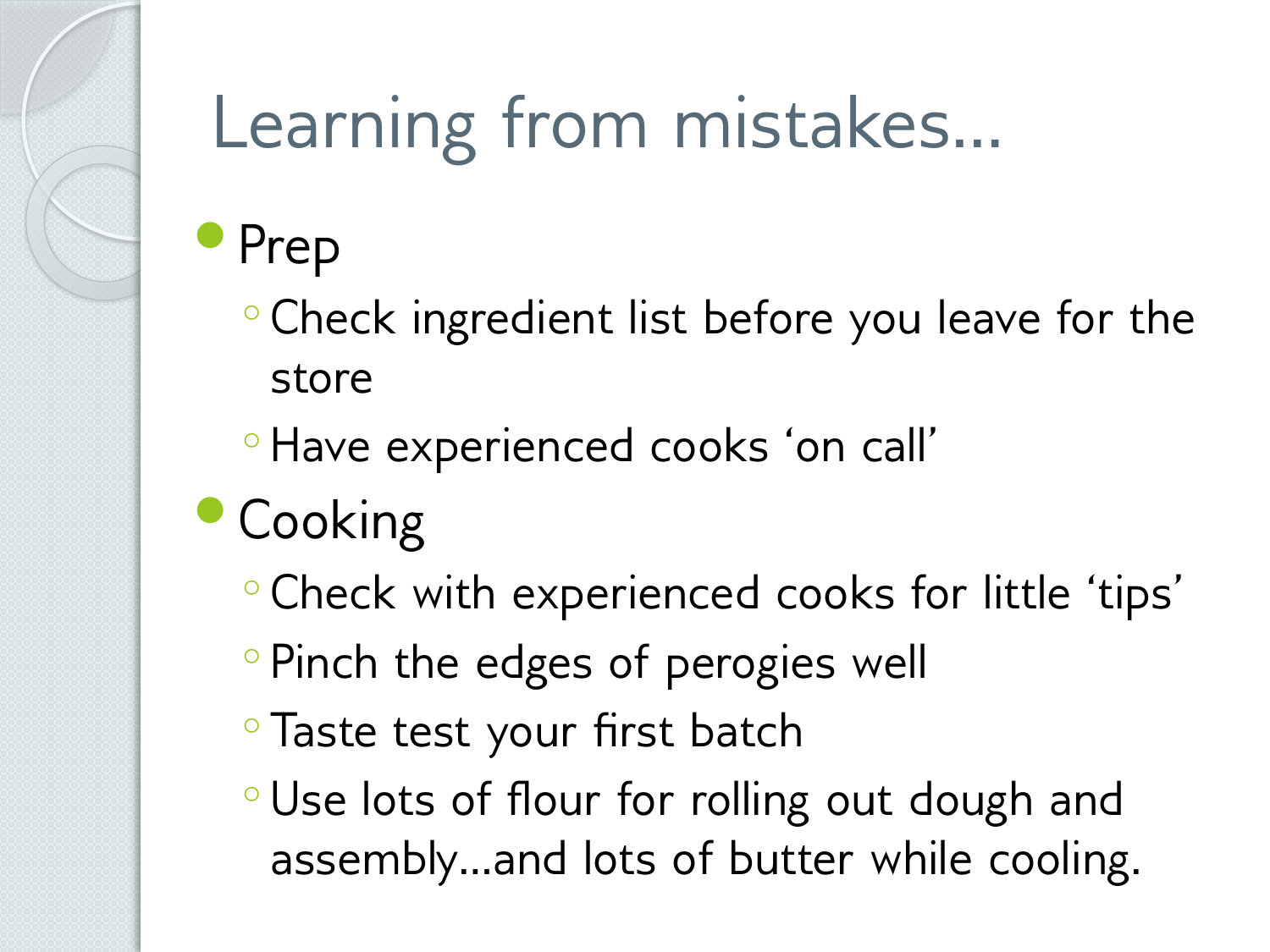

# Learning from mistakes…
Prep
Check ingredient list before you leave for the store
Have experienced cooks ‘on call’
Cooking
Check with experienced cooks for little ‘tips’
Pinch the edges of perogies well
Taste test your first batch
Use lots of flour for rolling out dough and assembly…and lots of butter while cooling.